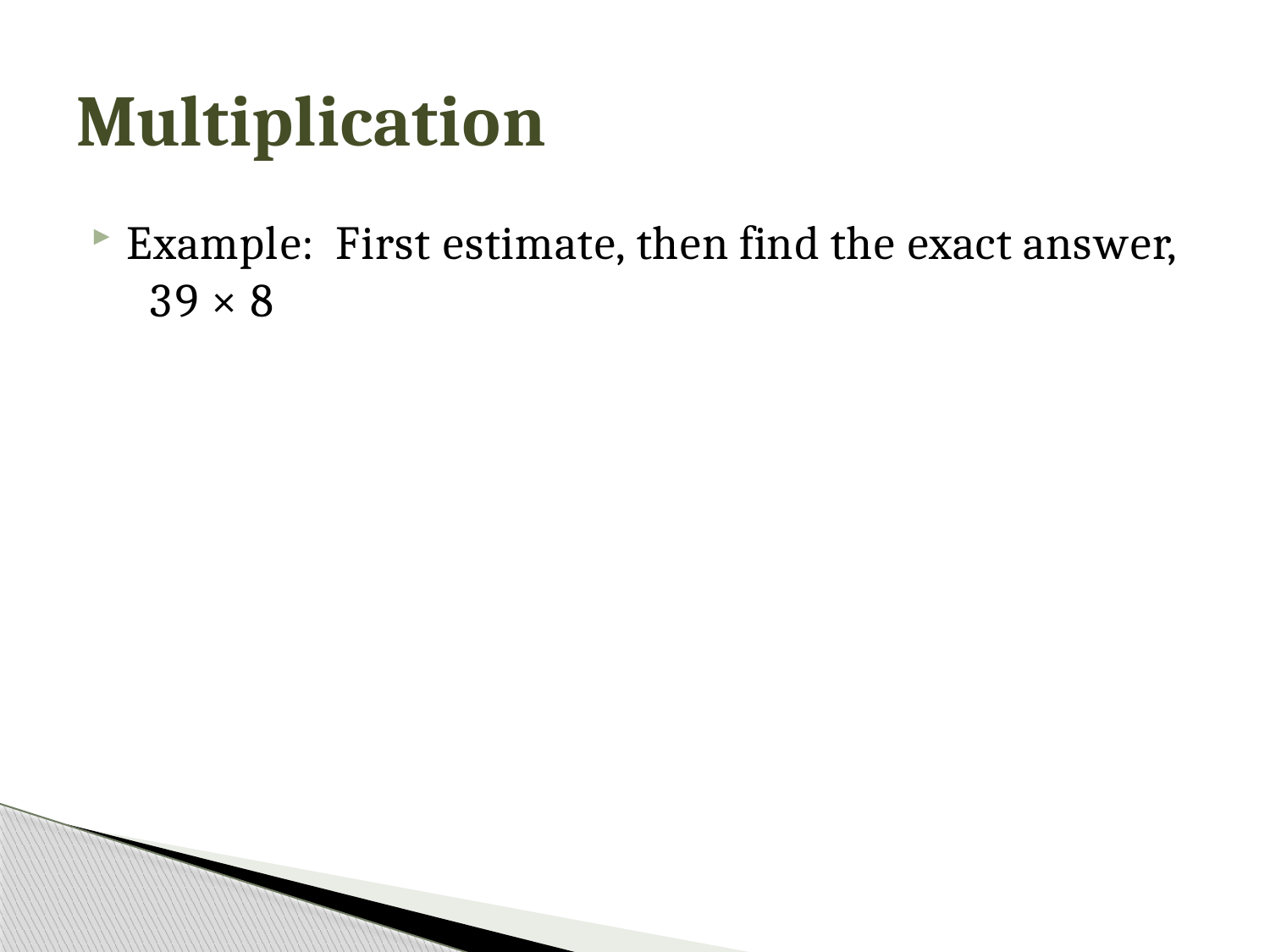

# Multiplication
Example:  First estimate, then find the exact answer,    39 × 8